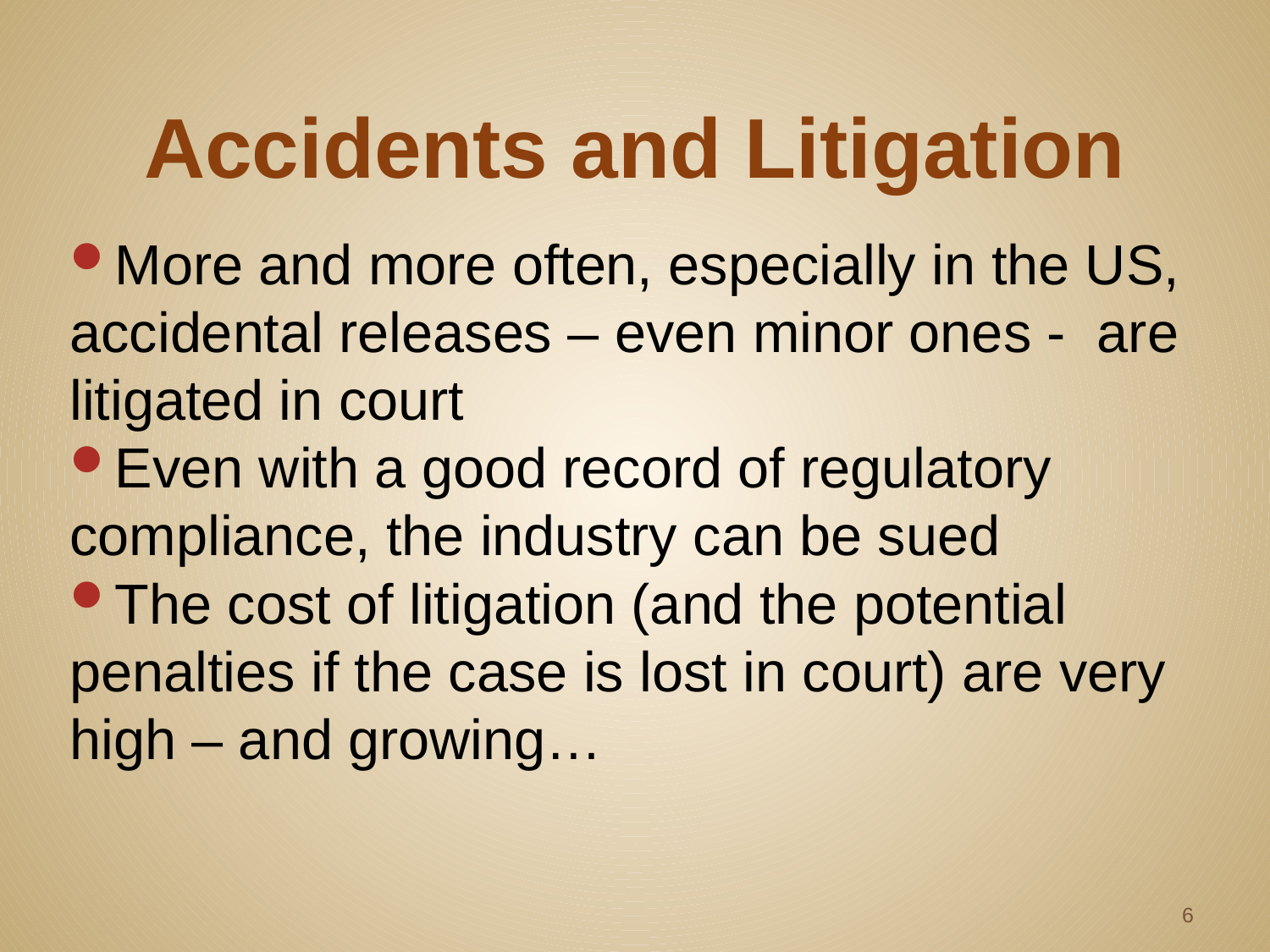

# Accidents and Litigation
More and more often, especially in the US, accidental releases – even minor ones -  are litigated in court
Even with a good record of regulatory compliance, the industry can be sued
The cost of litigation (and the potential penalties if the case is lost in court) are very high – and growing…
6